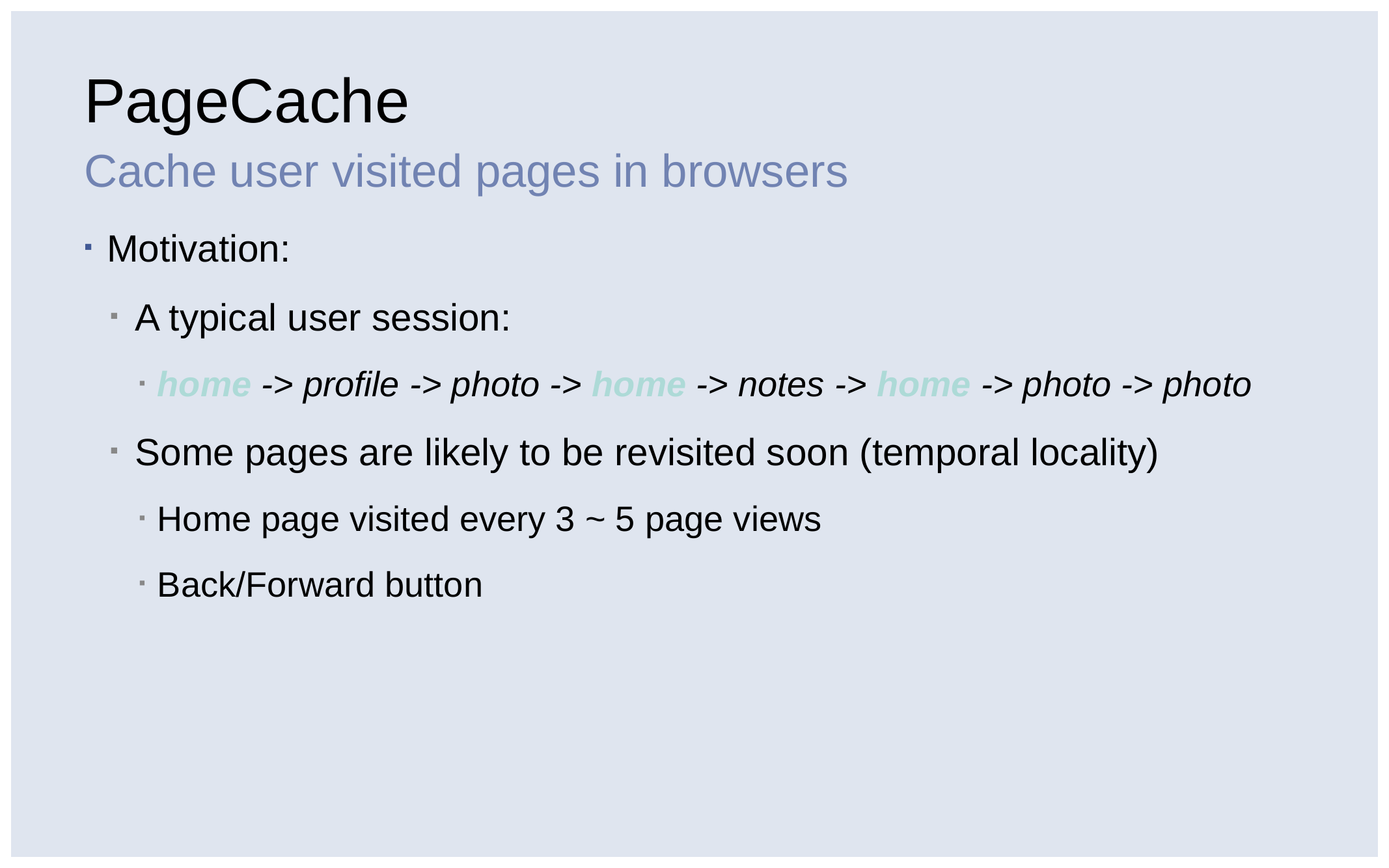

PageCache
Cache user visited pages in browsers
Motivation:
A typical user session:
home -> profile -> photo -> home -> notes -> home -> photo -> photo
Some pages are likely to be revisited soon (temporal locality)
Home page visited every 3 ~ 5 page views
Back/Forward button